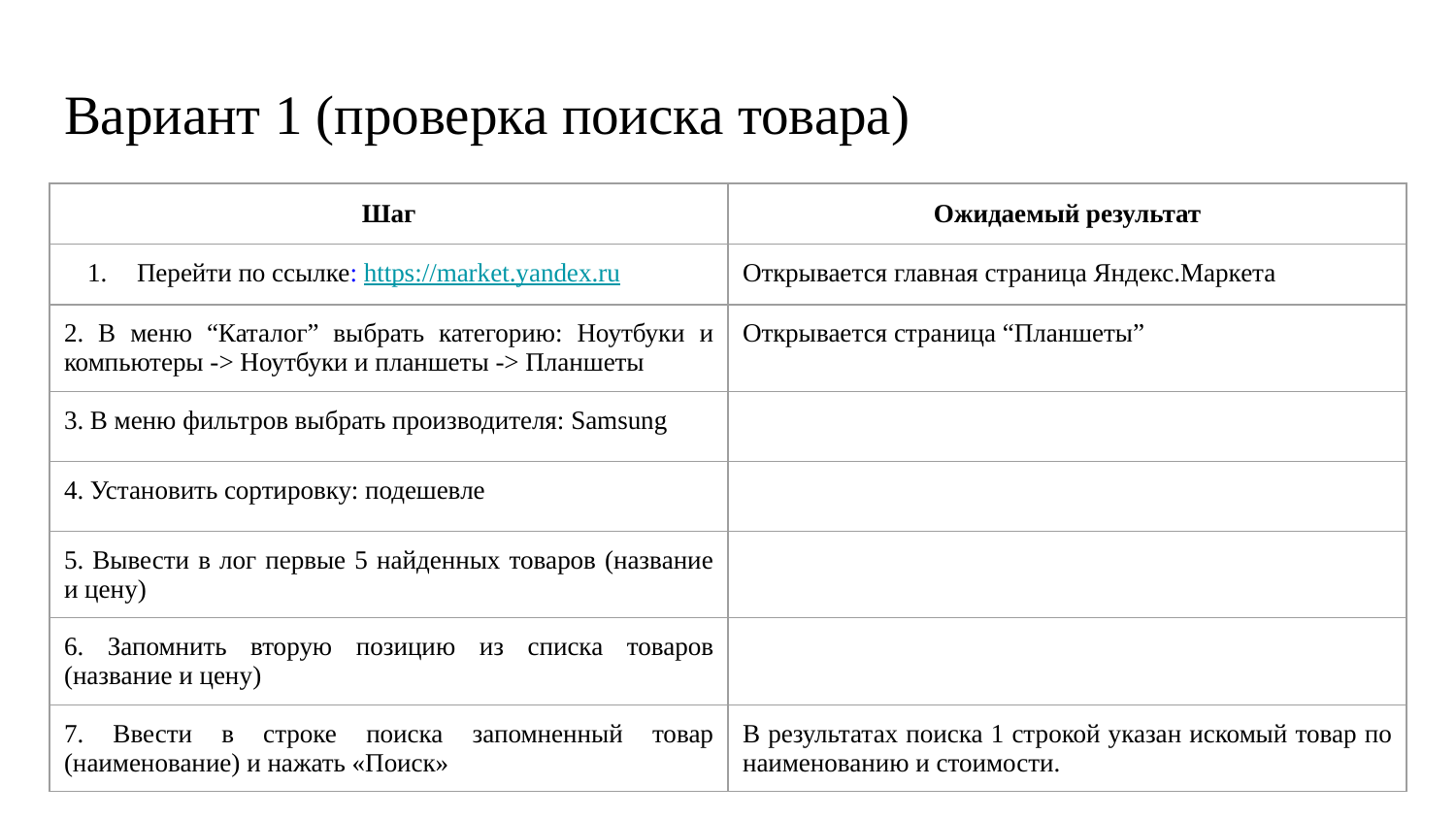

# Вариант 1 (проверка поиска товара)
| Шаг | Ожидаемый результат |
| --- | --- |
| Перейти по ссылке: https://market.yandex.ru | Открывается главная страница Яндекс.Маркета |
| 2. В меню “Каталог” выбрать категорию: Ноутбуки и компьютеры -> Ноутбуки и планшеты -> Планшеты | Открывается страница “Планшеты” |
| 3. В меню фильтров выбрать производителя: Samsung |  |
| 4. Установить сортировку: подешевле |  |
| 5. Вывести в лог первые 5 найденных товаров (название и цену) |  |
| 6. Запомнить вторую позицию из списка товаров (название и цену) |  |
| 7. Ввести в строке поиска запомненный товар (наименование) и нажать «Поиск» | В результатах поиска 1 строкой указан искомый товар по наименованию и стоимости. |